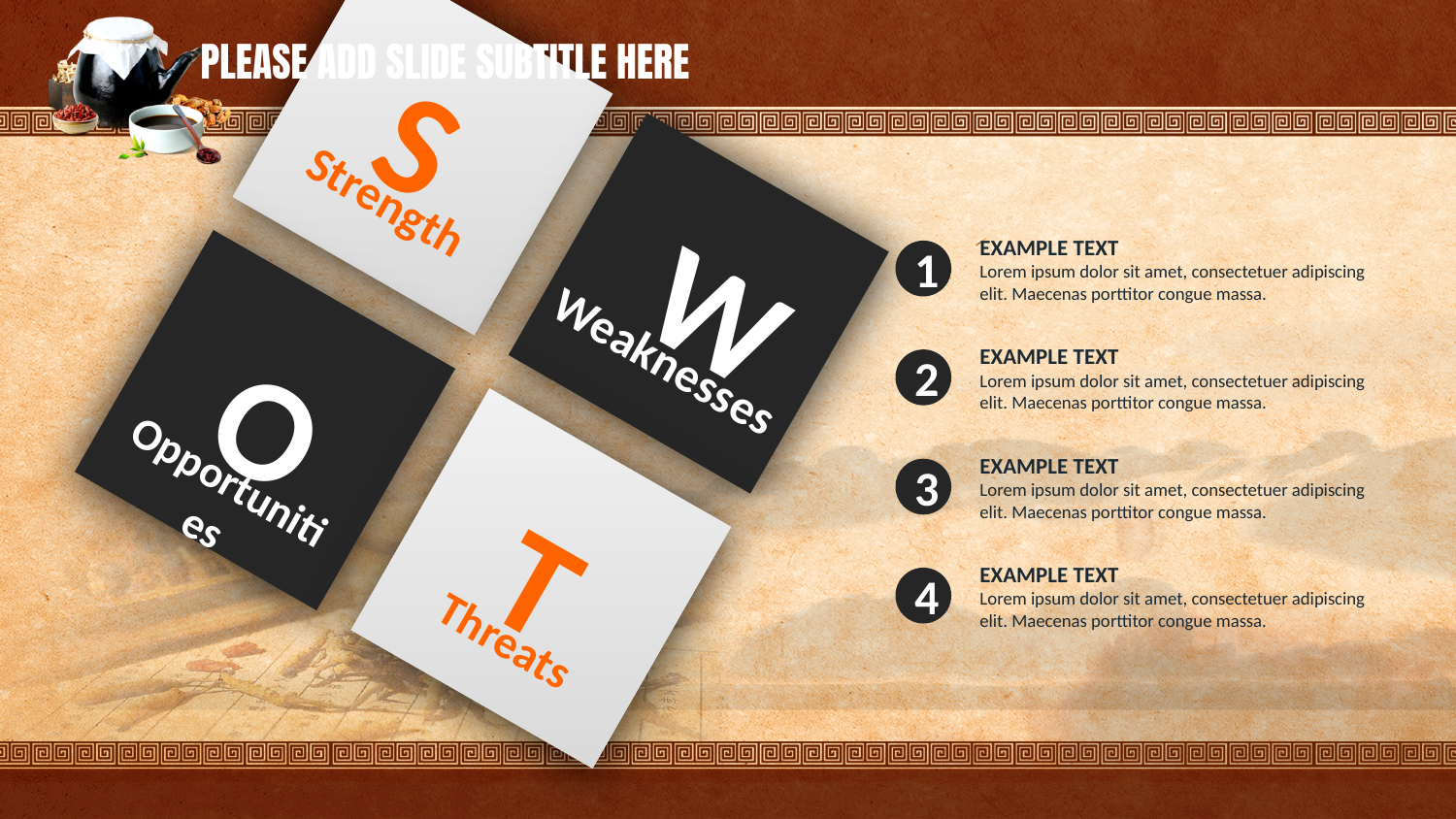

PLEASE ADD SLIDE SUBTITLE HERE

S
Strength
W
Weaknesses

O
Opportunities
T
Threats
EXAMPLE TEXT
Lorem ipsum dolor sit amet, consectetuer adipiscing elit. Maecenas porttitor congue massa.
1
EXAMPLE TEXT
Lorem ipsum dolor sit amet, consectetuer adipiscing elit. Maecenas porttitor congue massa.
2
EXAMPLE TEXT
Lorem ipsum dolor sit amet, consectetuer adipiscing elit. Maecenas porttitor congue massa.
3
EXAMPLE TEXT
Lorem ipsum dolor sit amet, consectetuer adipiscing elit. Maecenas porttitor congue massa.
4